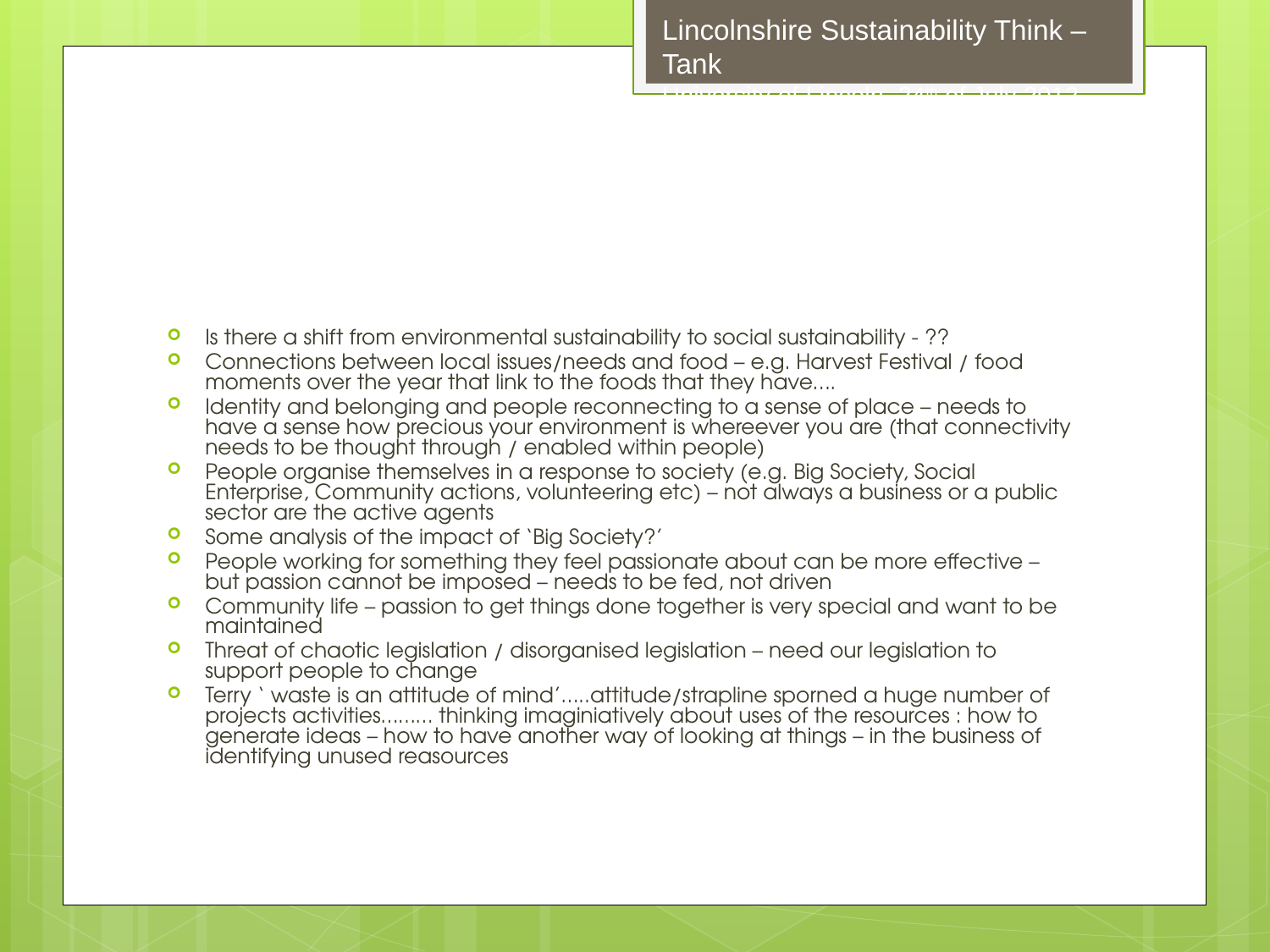

Is there a shift from environmental sustainability to social sustainability - ??
Connections between local issues/needs and food – e.g. Harvest Festival / food moments over the year that link to the foods that they have….
Identity and belonging and people reconnecting to a sense of place – needs to have a sense how precious your environment is whereever you are (that connectivity needs to be thought through / enabled within people)
People organise themselves in a response to society (e.g. Big Society, Social Enterprise, Community actions, volunteering etc) – not always a business or a public sector are the active agents
Some analysis of the impact of ‘Big Society?’
People working for something they feel passionate about can be more effective – but passion cannot be imposed – needs to be fed, not driven
Community life – passion to get things done together is very special and want to be maintained
Threat of chaotic legislation / disorganised legislation – need our legislation to support people to change
Terry ‘ waste is an attitude of mind’…..attitude/strapline sporned a huge number of projects activities……… thinking imaginiatively about uses of the resources : how to generate ideas – how to have another way of looking at things – in the business of identifying unused reasources